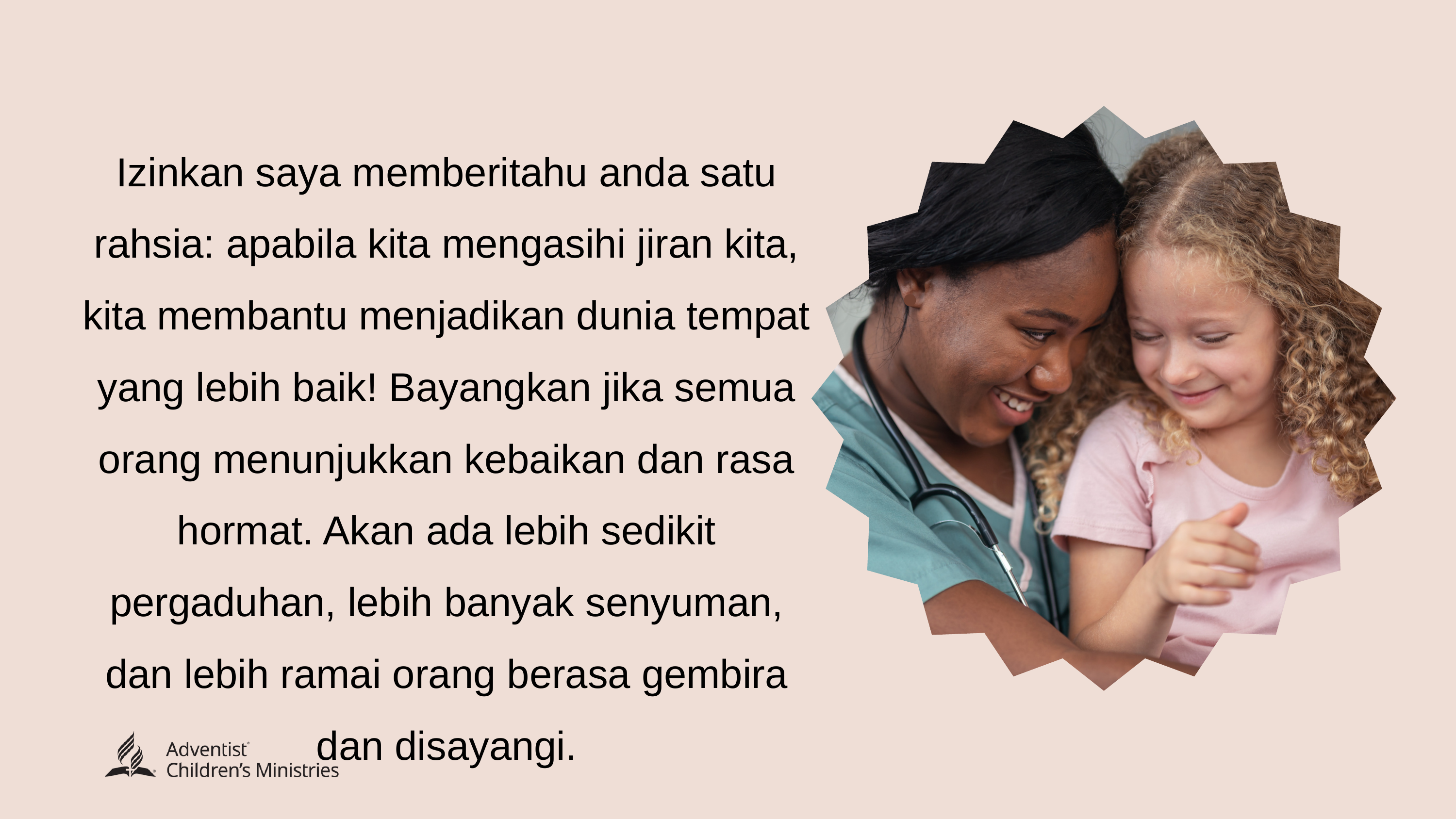

Izinkan saya memberitahu anda satu rahsia: apabila kita mengasihi jiran kita, kita membantu menjadikan dunia tempat yang lebih baik! Bayangkan jika semua orang menunjukkan kebaikan dan rasa hormat. Akan ada lebih sedikit pergaduhan, lebih banyak senyuman, dan lebih ramai orang berasa gembira dan disayangi.